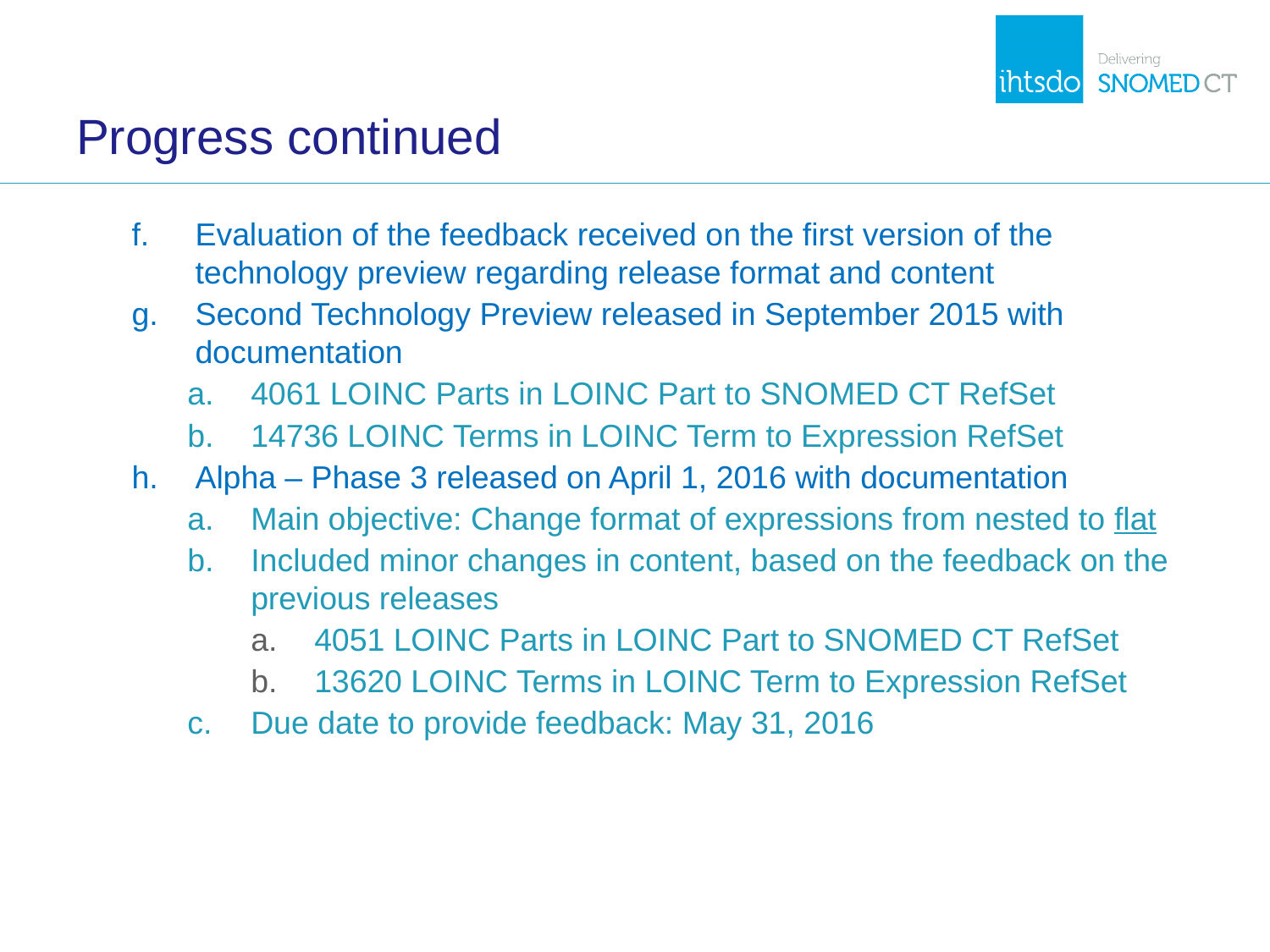

# Progress continued
Evaluation of the feedback received on the first version of the technology preview regarding release format and content
Second Technology Preview released in September 2015 with documentation
4061 LOINC Parts in LOINC Part to SNOMED CT RefSet
14736 LOINC Terms in LOINC Term to Expression RefSet
Alpha – Phase 3 released on April 1, 2016 with documentation
Main objective: Change format of expressions from nested to flat
Included minor changes in content, based on the feedback on the previous releases
4051 LOINC Parts in LOINC Part to SNOMED CT RefSet
13620 LOINC Terms in LOINC Term to Expression RefSet
Due date to provide feedback: May 31, 2016